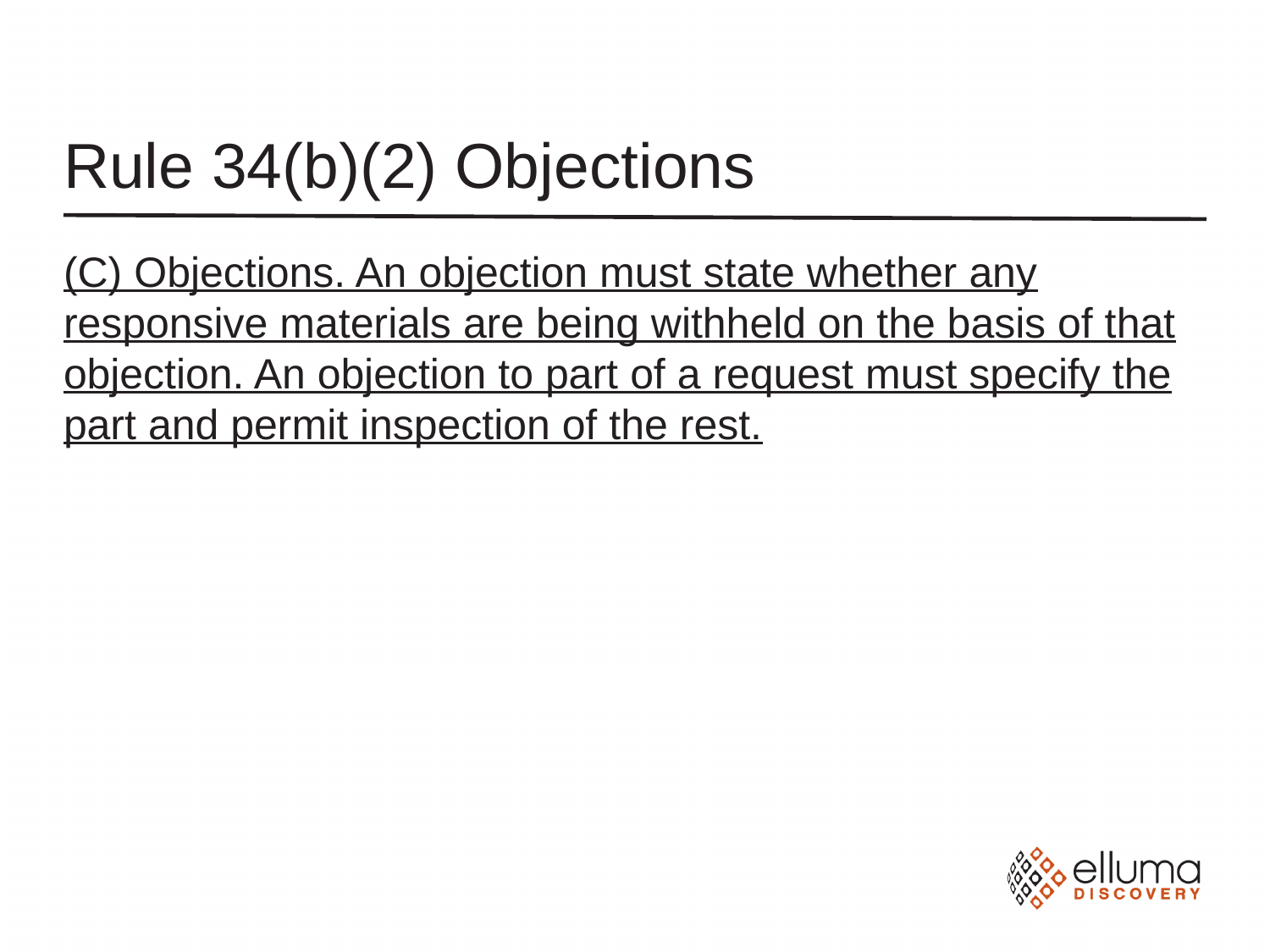

# Rule 34(b)(2) Objections

(C) Objections. An objection must state whether any responsive materials are being withheld on the basis of that objection. An objection to part of a request must specify the part and permit inspection of the rest.